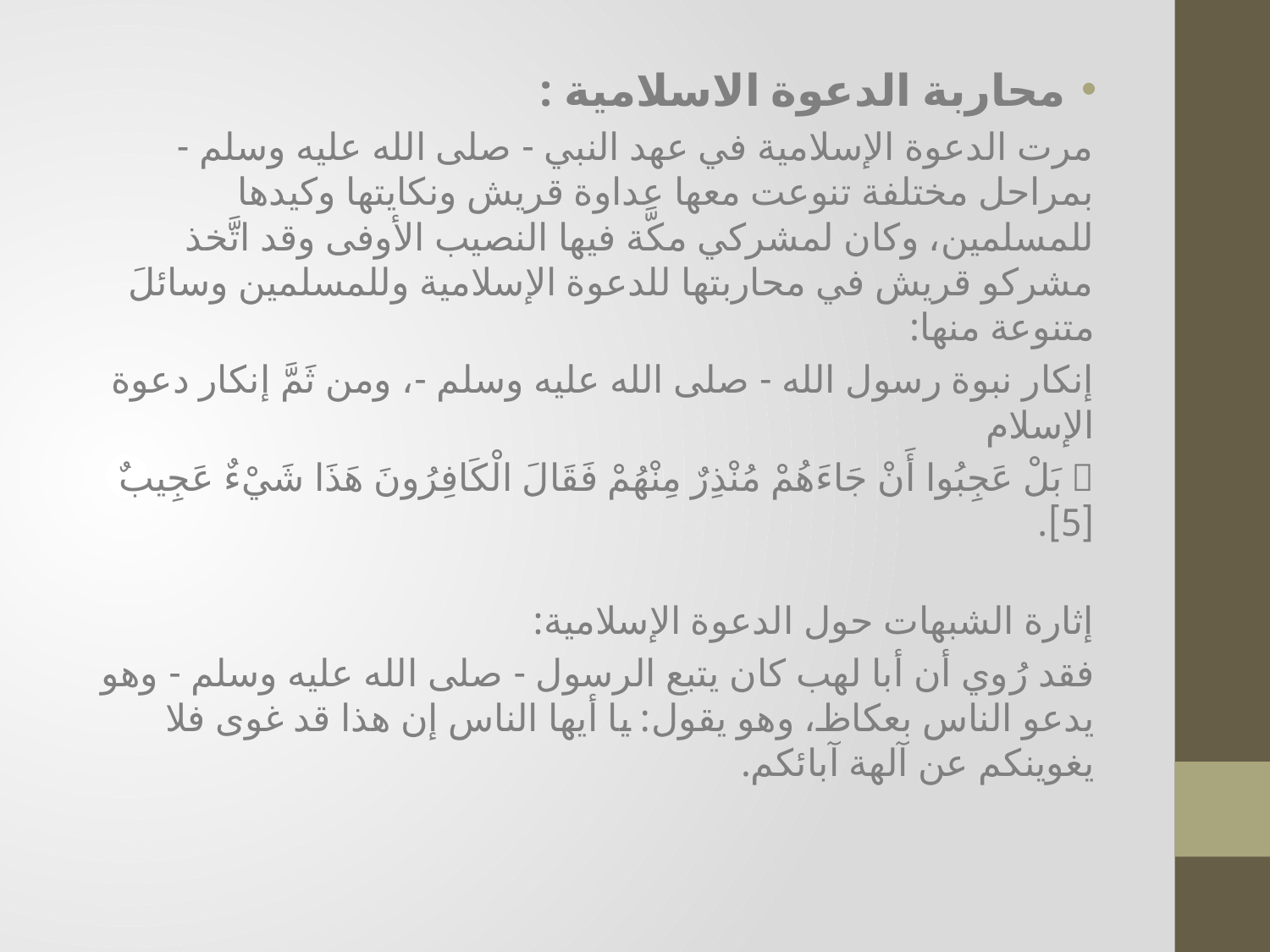

محاربة الدعوة الاسلامية :
مرت الدعوة الإسلامية في عهد النبي - صلى الله عليه وسلم - بمراحل مختلفة تنوعت معها عداوة قريش ونكايتها وكيدها للمسلمين، وكان لمشركي مكَّة فيها النصيب الأوفى وقد اتَّخذ مشركو قريش في محاربتها للدعوة الإسلامية وللمسلمين وسائلَ متنوعة منها:
إنكار نبوة رسول الله - صلى الله عليه وسلم -، ومن ثَمَّ إنكار دعوة الإسلام
﴿ بَلْ عَجِبُوا أَنْ جَاءَهُمْ مُنْذِرٌ مِنْهُمْ فَقَالَ الْكَافِرُونَ هَذَا شَيْءٌ عَجِيبٌ ﴾ [5].
إثارة الشبهات حول الدعوة الإسلامية:
فقد رُوي أن أبا لهب كان يتبع الرسول - صلى الله عليه وسلم - وهو يدعو الناس بعكاظ، وهو يقول: يا أيها الناس إن هذا قد غوى فلا يغوينكم عن آلهة آبائكم.